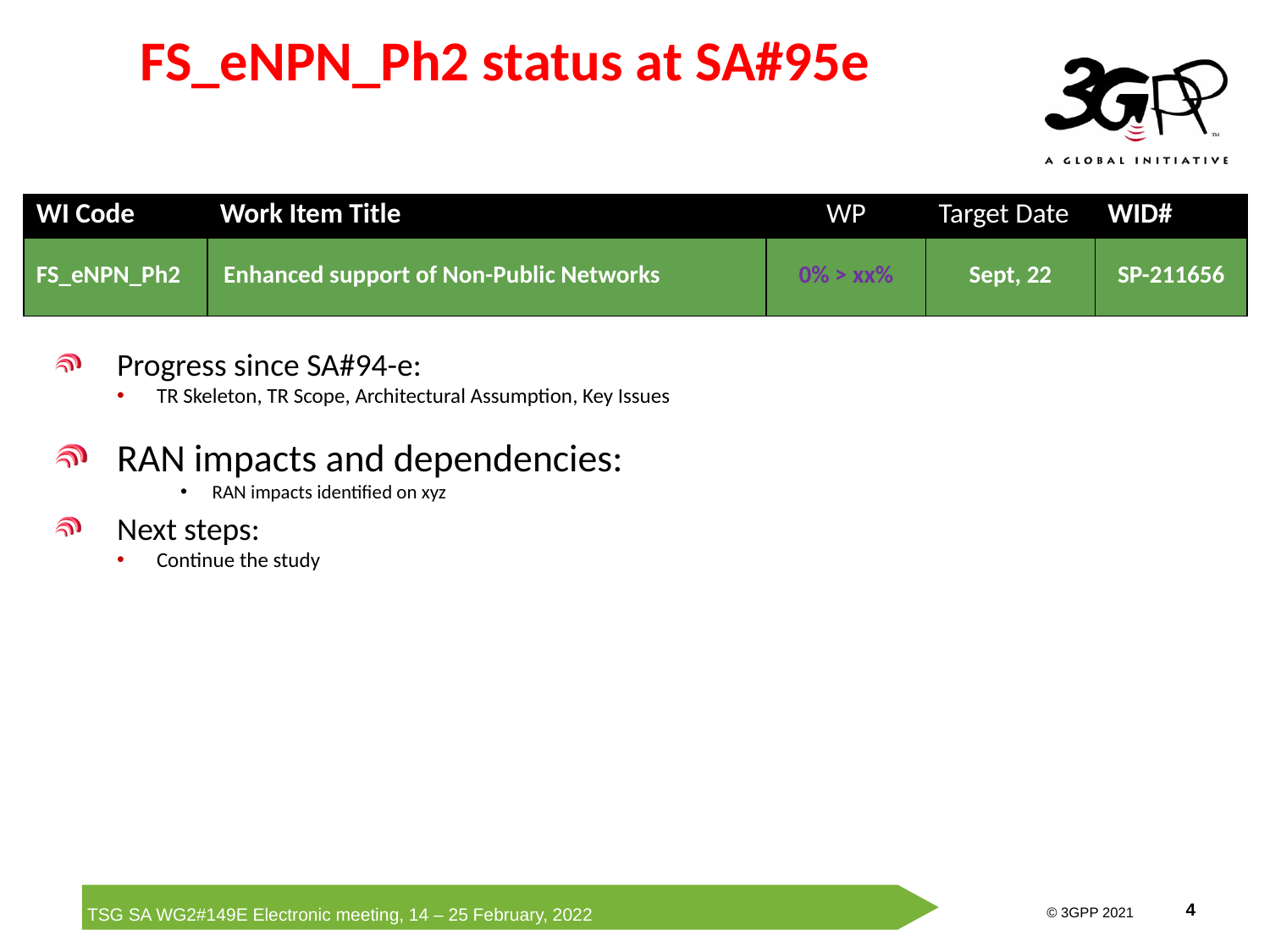

# FS_eNPN_Ph2 status at SA#95e
| WI Code | Work Item Title | WP | Target Date | WID# |
| --- | --- | --- | --- | --- |
| FS\_eNPN\_Ph2 | Enhanced support of Non-Public Networks | 0% > xx% | Sept, 22 | SP-211656 |
Progress since SA#94-e:
TR Skeleton, TR Scope, Architectural Assumption, Key Issues

RAN impacts and dependencies:
RAN impacts identified on xyz
Next steps:
Continue the study